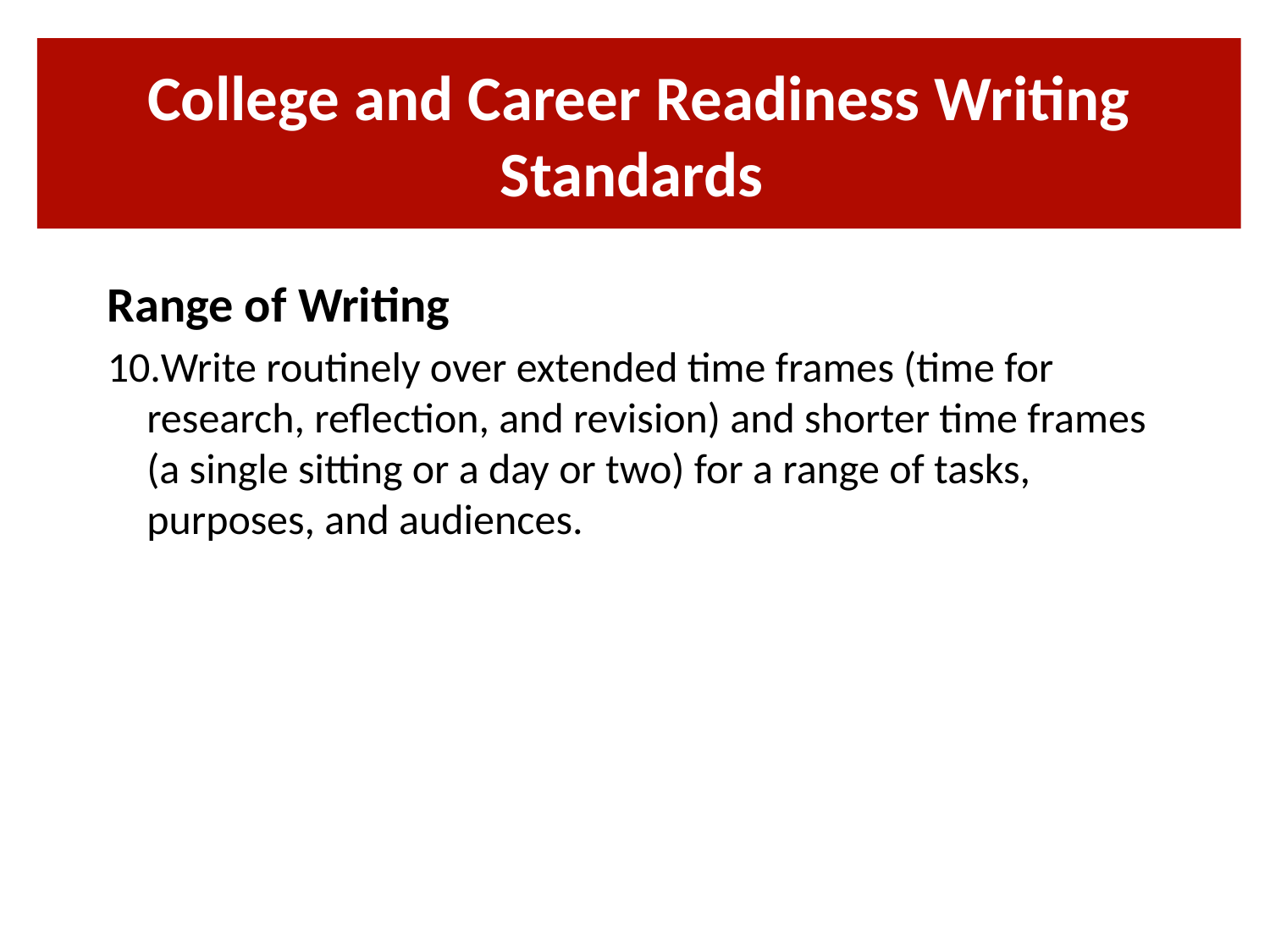

College and Career Readiness Writing Standards

Range of Writing
Write routinely over extended time frames (time for research, reflection, and revision) and shorter time frames (a single sitting or a day or two) for a range of tasks, purposes, and audiences.